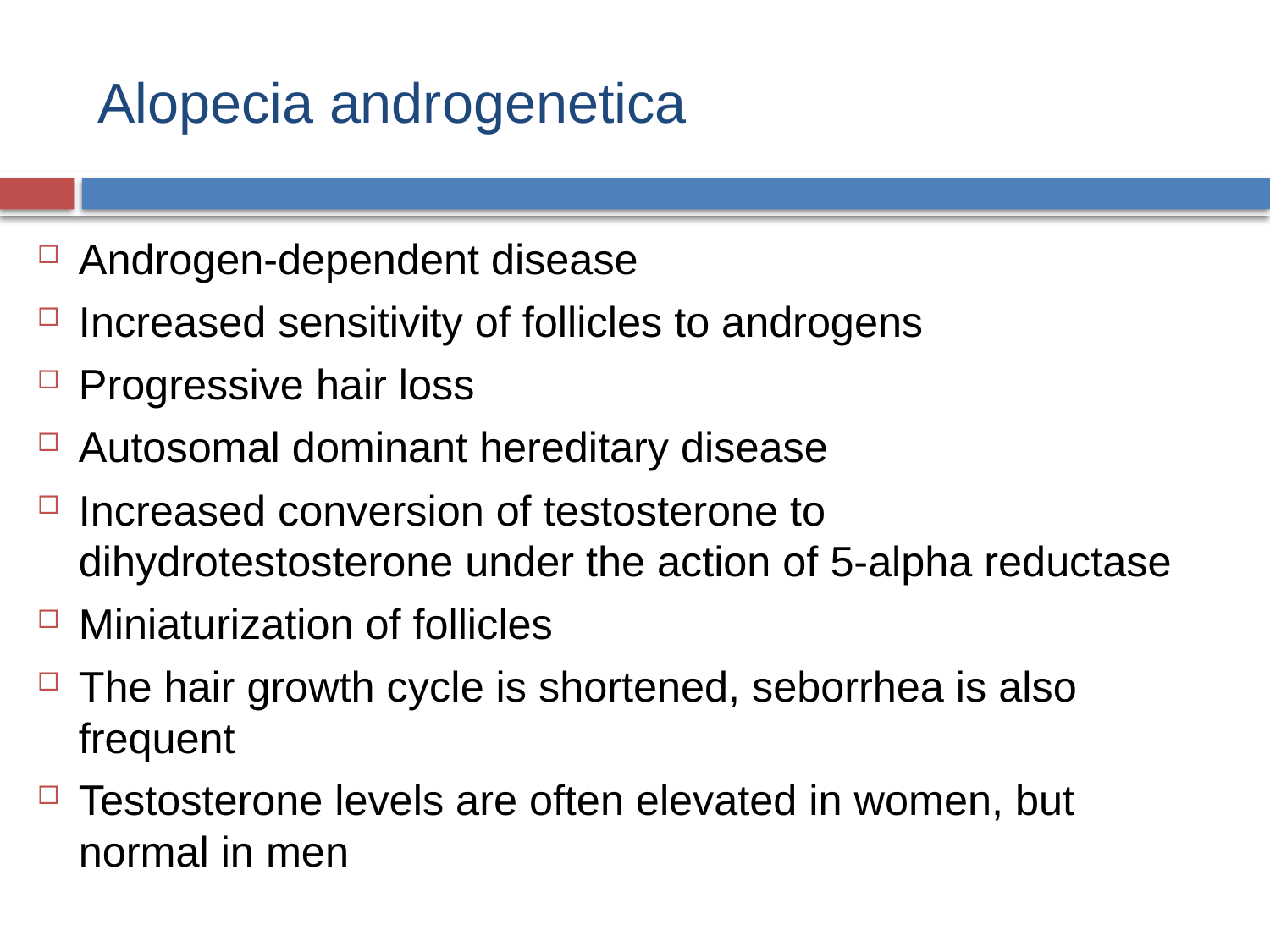

# Alopecia androgenetica
Androgen-dependent disease
Increased sensitivity of follicles to androgens
Progressive hair loss
Autosomal dominant hereditary disease
Increased conversion of testosterone to dihydrotestosterone under the action of 5-alpha reductase
Miniaturization of follicles
The hair growth cycle is shortened, seborrhea is also frequent
Testosterone levels are often elevated in women, but normal in men